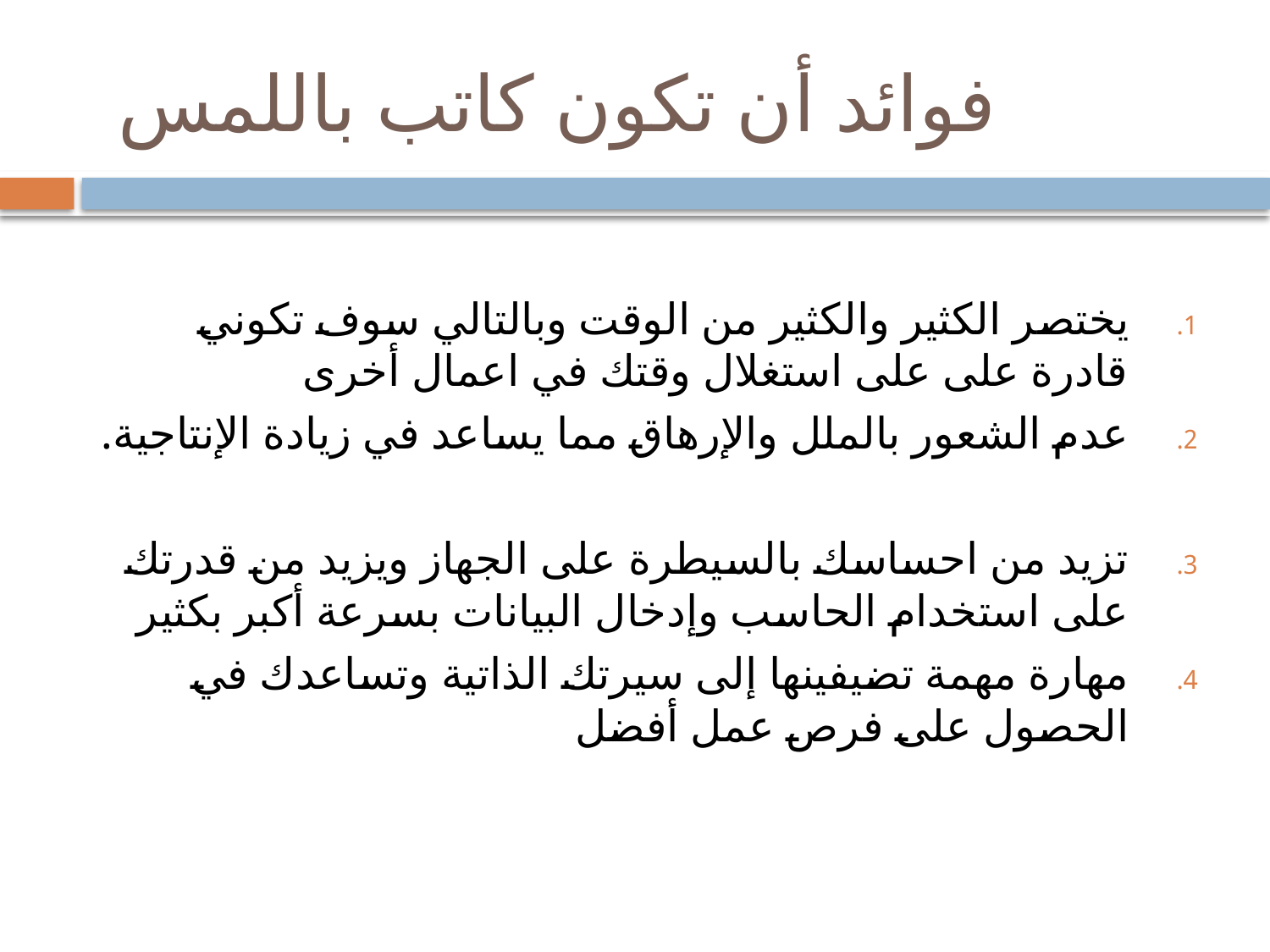

# فوائد أن تكون كاتب باللمس

يختصر الكثير والكثير من الوقت وبالتالي سوف تكوني قادرة على على استغلال وقتك في اعمال أخرى
عدم الشعور بالملل والإرهاق مما يساعد في زيادة الإنتاجية.

تزيد من احساسك بالسيطرة على الجهاز ويزيد من قدرتك على استخدام الحاسب وإدخال البيانات بسرعة أكبر بكثير
مهارة مهمة تضيفينها إلى سيرتك الذاتية وتساعدك في الحصول على فرص عمل أفضل